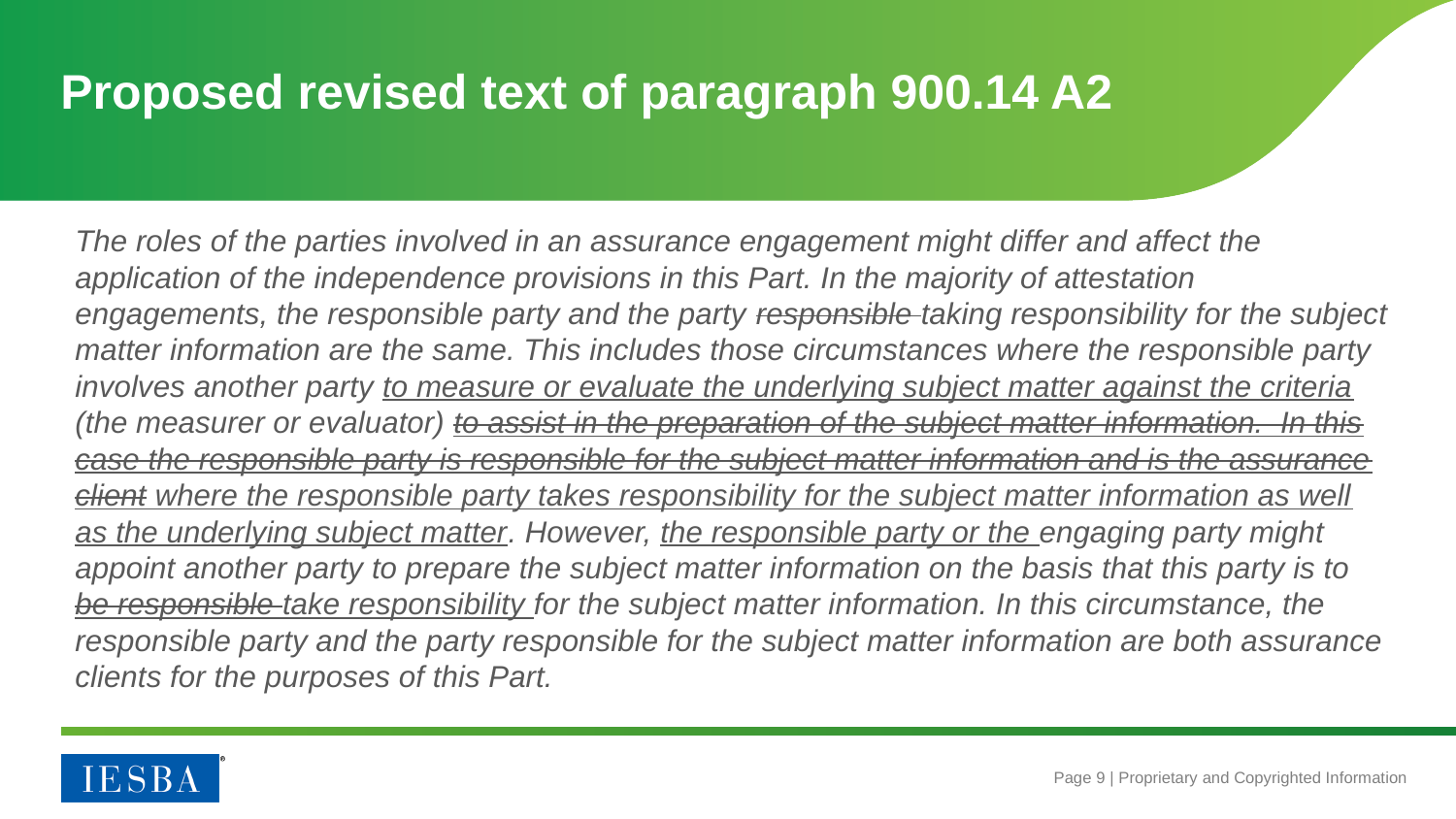

# Proposed revised text of paragraph 900.14 A2
The roles of the parties involved in an assurance engagement might differ and affect the application of the independence provisions in this Part. In the majority of attestation engagements, the responsible party and the party responsible taking responsibility for the subject matter information are the same. This includes those circumstances where the responsible party involves another party to measure or evaluate the underlying subject matter against the criteria (the measurer or evaluator) to assist in the preparation of the subject matter information.  In this case the responsible party is responsible for the subject matter information and is the assurance client where the responsible party takes responsibility for the subject matter information as well as the underlying subject matter. However, the responsible party or the engaging party might appoint another party to prepare the subject matter information on the basis that this party is to be responsible take responsibility for the subject matter information. In this circumstance, the responsible party and the party responsible for the subject matter information are both assurance clients for the purposes of this Part.